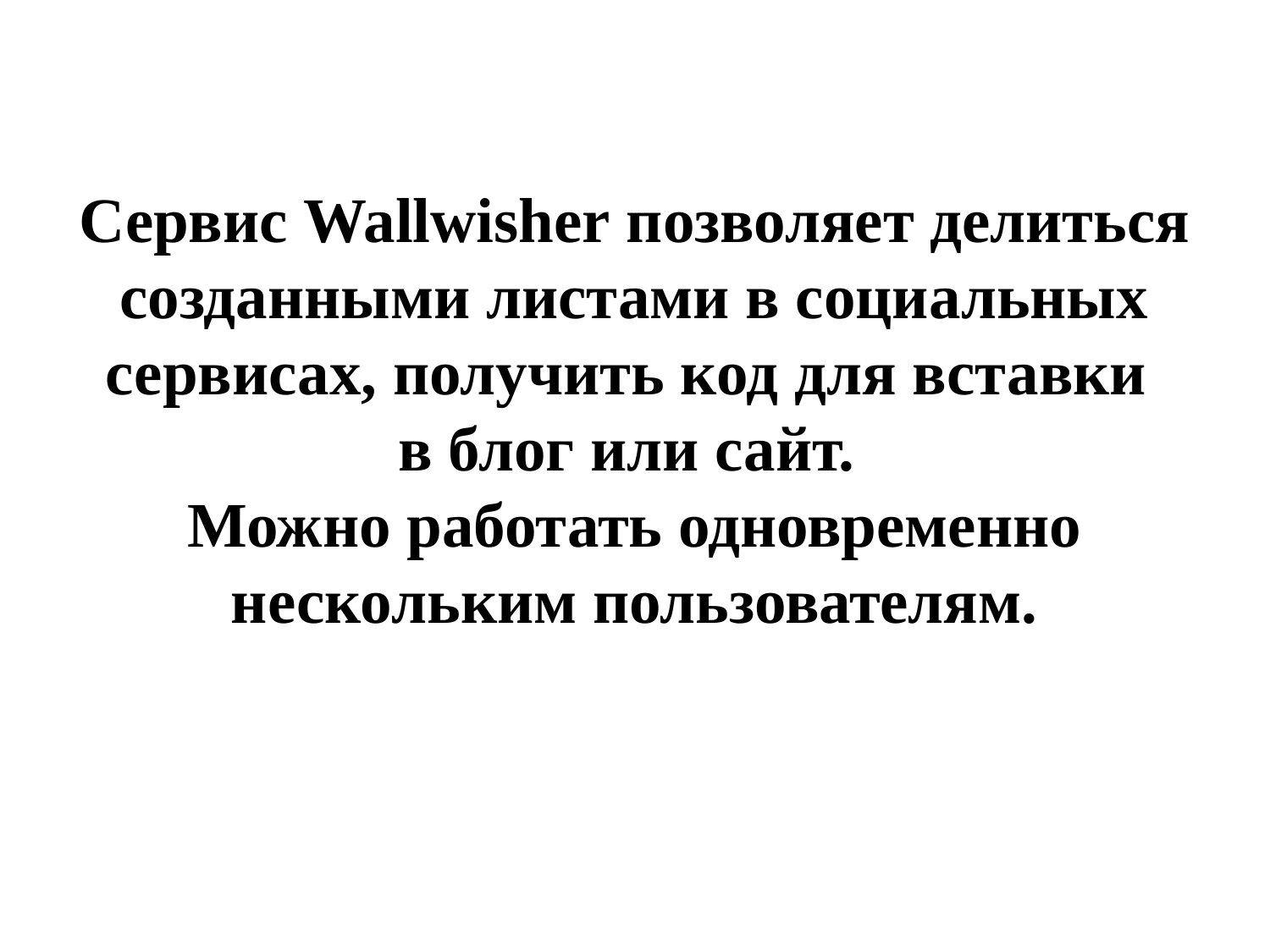

Сервис Wallwisher позволяет делиться созданными листами в социальных сервисах, получить код для вставки
в блог или сайт.
Можно работать одновременно нескольким пользователям.